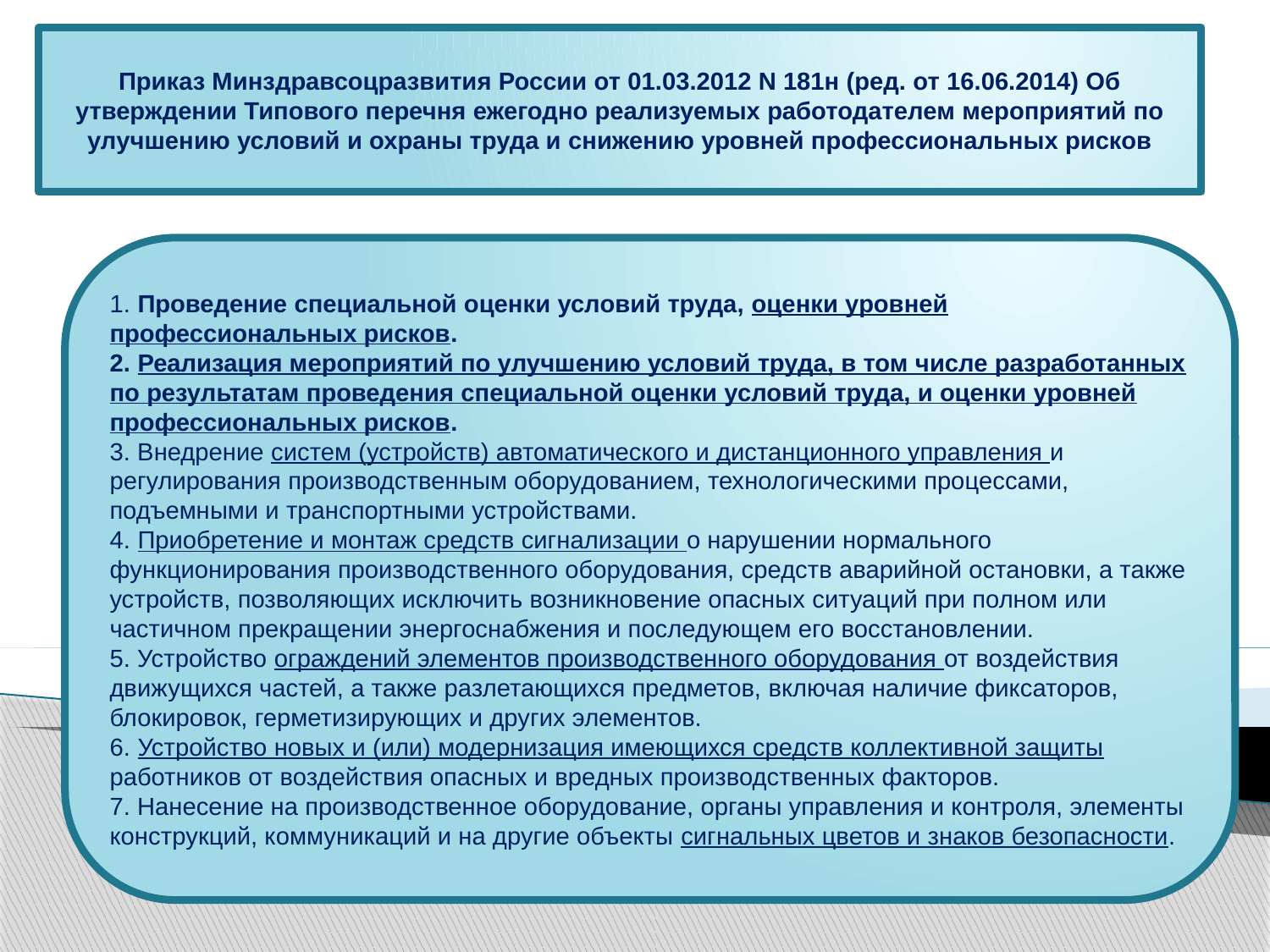

Приказ Минздравсоцразвития России от 01.03.2012 N 181н (ред. от 16.06.2014) Об утверждении Типового перечня ежегодно реализуемых работодателем мероприятий по улучшению условий и охраны труда и снижению уровней профессиональных рисков
1. Проведение специальной оценки условий труда, оценки уровней профессиональных рисков.
2. Реализация мероприятий по улучшению условий труда, в том числе разработанных по результатам проведения специальной оценки условий труда, и оценки уровней профессиональных рисков.
3. Внедрение систем (устройств) автоматического и дистанционного управления и регулирования производственным оборудованием, технологическими процессами, подъемными и транспортными устройствами.
4. Приобретение и монтаж средств сигнализации о нарушении нормального функционирования производственного оборудования, средств аварийной остановки, а также устройств, позволяющих исключить возникновение опасных ситуаций при полном или частичном прекращении энергоснабжения и последующем его восстановлении.
5. Устройство ограждений элементов производственного оборудования от воздействия движущихся частей, а также разлетающихся предметов, включая наличие фиксаторов, блокировок, герметизирующих и других элементов.
6. Устройство новых и (или) модернизация имеющихся средств коллективной защиты работников от воздействия опасных и вредных производственных факторов.
7. Нанесение на производственное оборудование, органы управления и контроля, элементы конструкций, коммуникаций и на другие объекты сигнальных цветов и знаков безопасности.